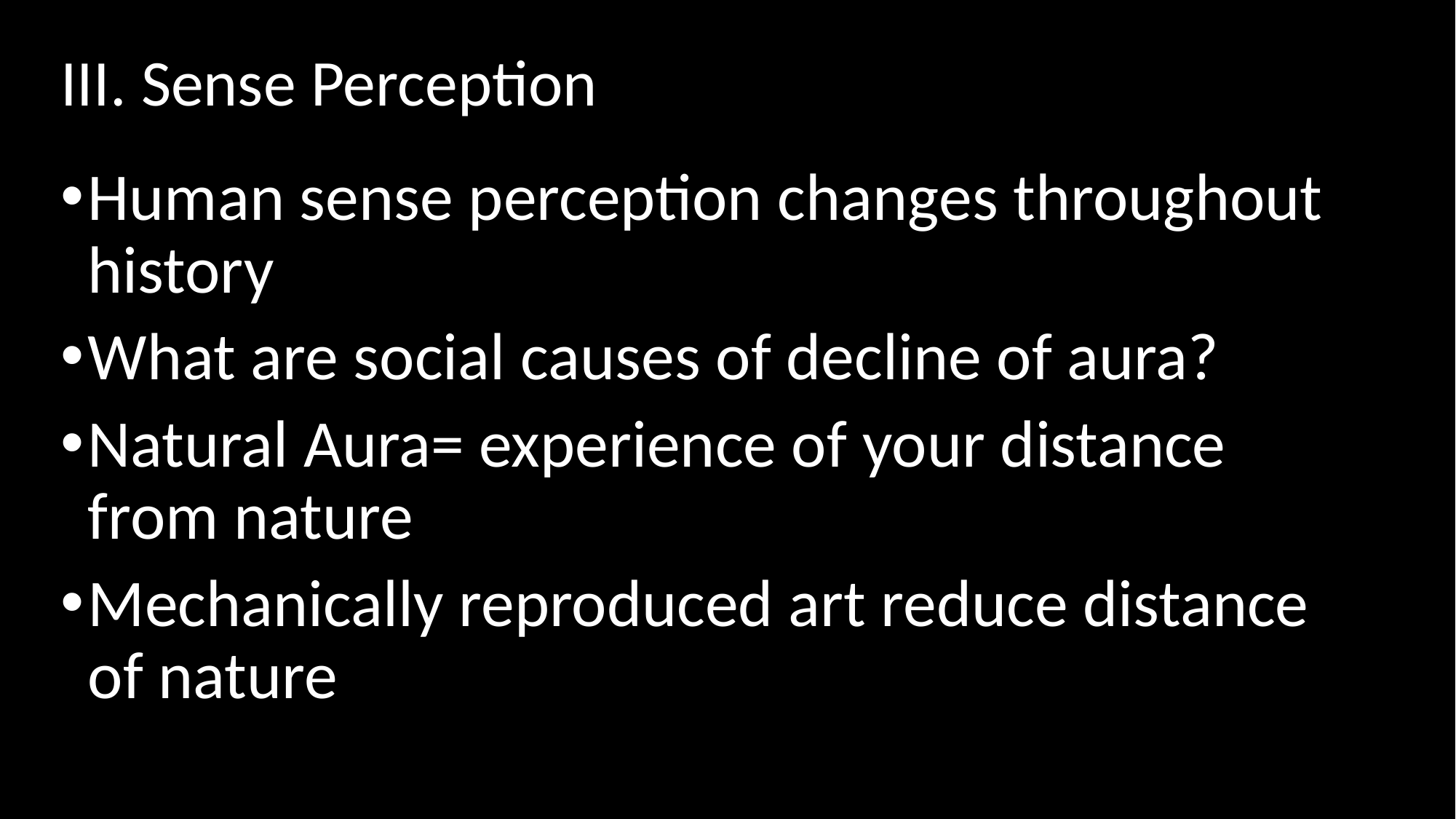

# III. Sense Perception
Human sense perception changes throughout history
What are social causes of decline of aura?
Natural Aura= experience of your distance from nature
Mechanically reproduced art reduce distance of nature